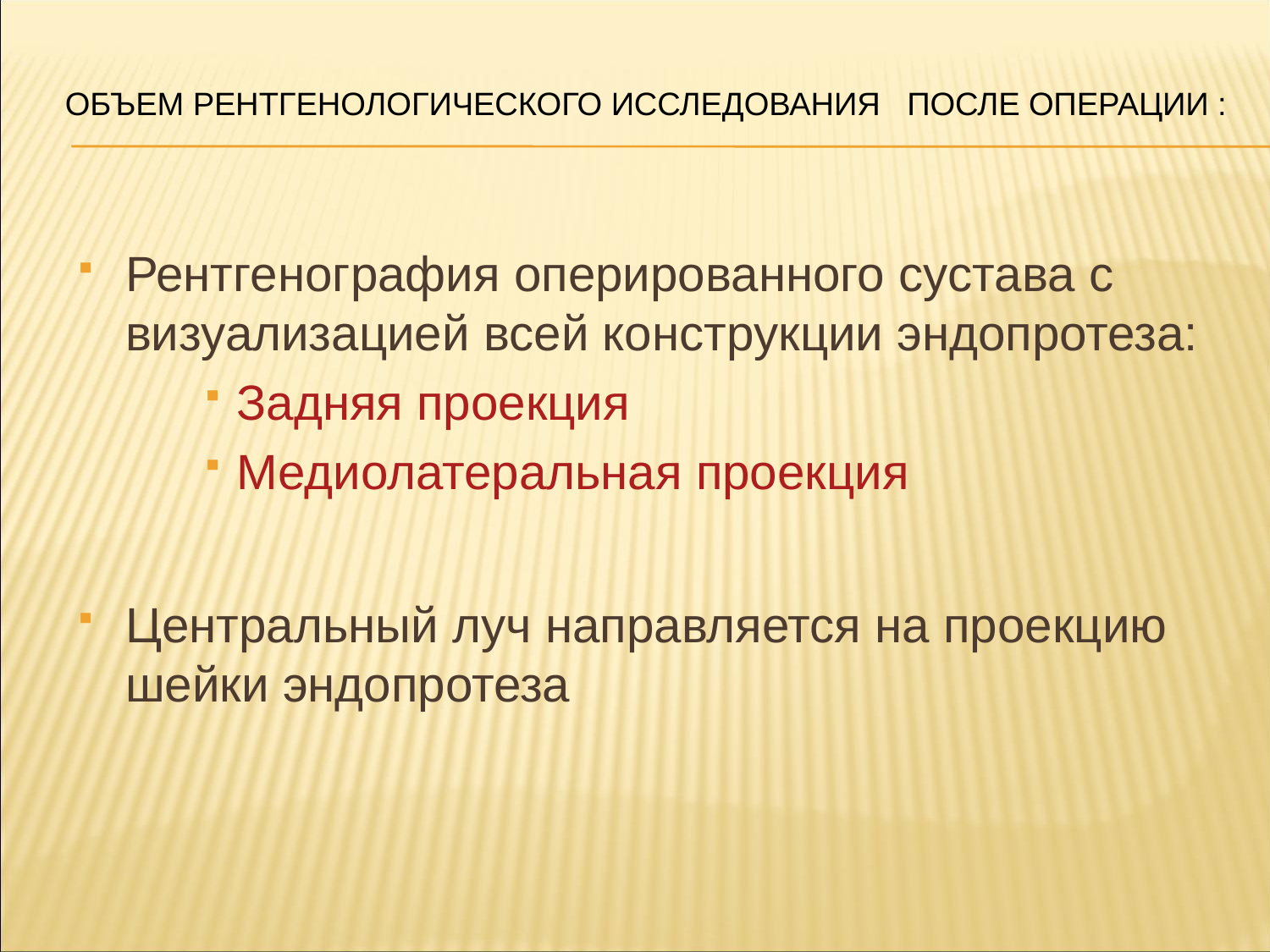

# Объем рентгенологического исследования   после операции :
Рентгенография оперированного сустава с визуализацией всей конструкции эндопротеза:
Задняя проекция
Медиолатеральная проекция

Центральный луч направляется на проекцию шейки эндопротеза